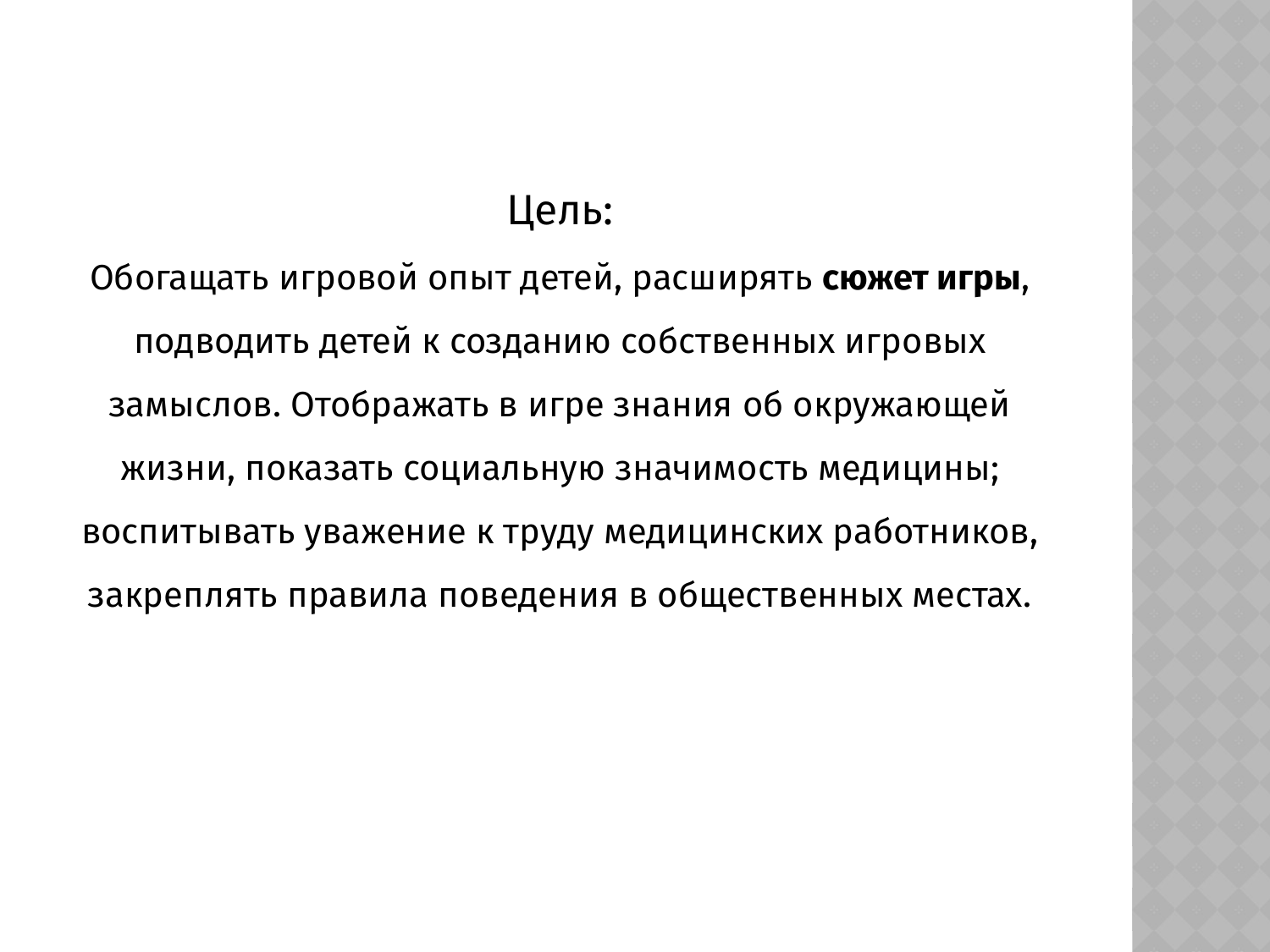

Цель:
Обогащать игровой опыт детей, расширять сюжет игры, подводить детей к созданию собственных игровых замыслов. Отображать в игре знания об окружающей жизни, показать социальную значимость медицины; воспитывать уважение к труду медицинских работников, закреплять правила поведения в общественных местах.